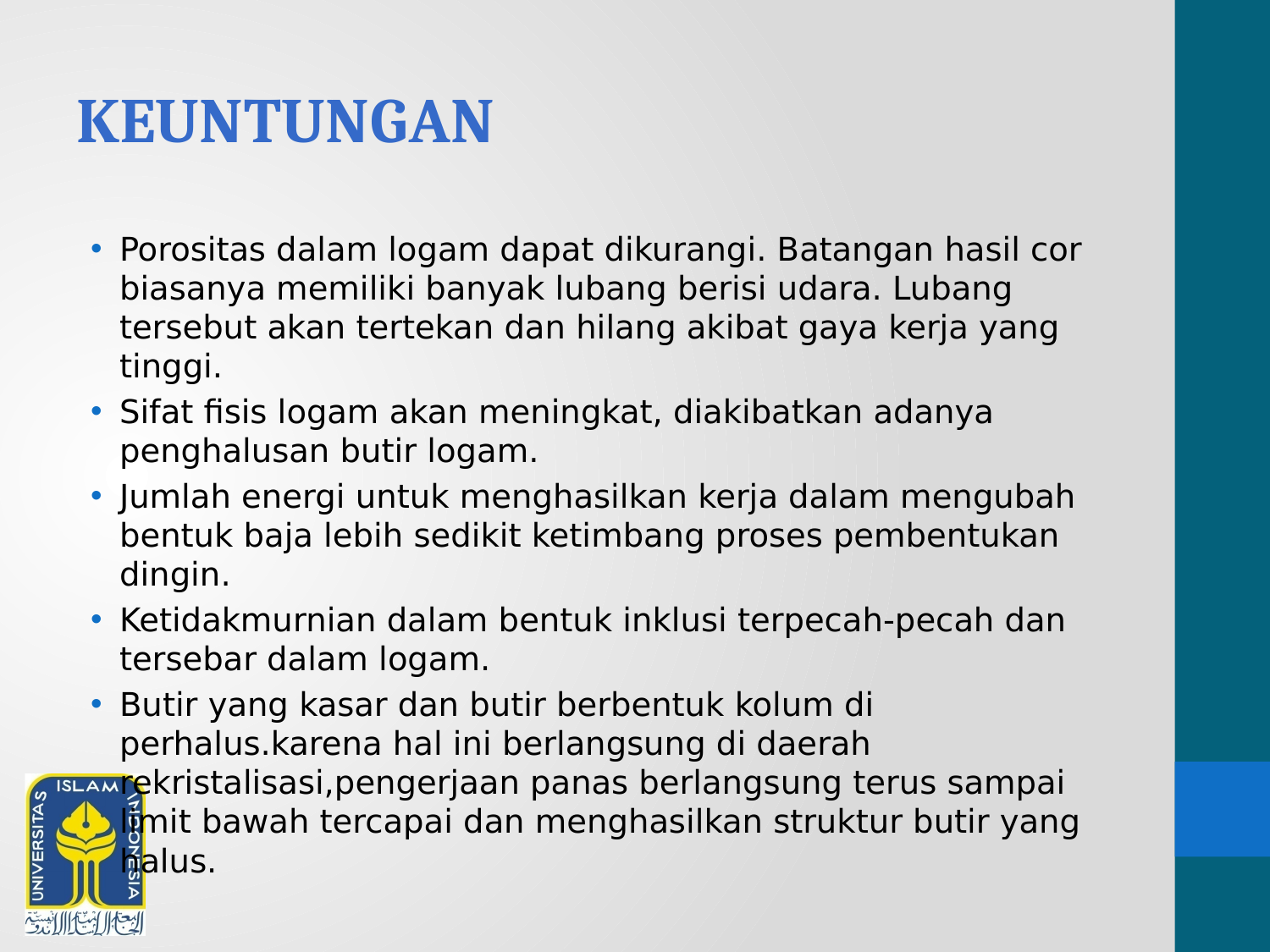

# keuntungan
Porositas dalam logam dapat dikurangi. Batangan hasil cor biasanya memiliki banyak lubang berisi udara. Lubang tersebut akan tertekan dan hilang akibat gaya kerja yang tinggi.
Sifat fisis logam akan meningkat, diakibatkan adanya penghalusan butir logam.
Jumlah energi untuk menghasilkan kerja dalam mengubah bentuk baja lebih sedikit ketimbang proses pembentukan dingin.
Ketidakmurnian dalam bentuk inklusi terpecah-pecah dan tersebar dalam logam.
Butir yang kasar dan butir berbentuk kolum di perhalus.karena hal ini berlangsung di daerah rekristalisasi,pengerjaan panas berlangsung terus sampai limit bawah tercapai dan menghasilkan struktur butir yang halus.